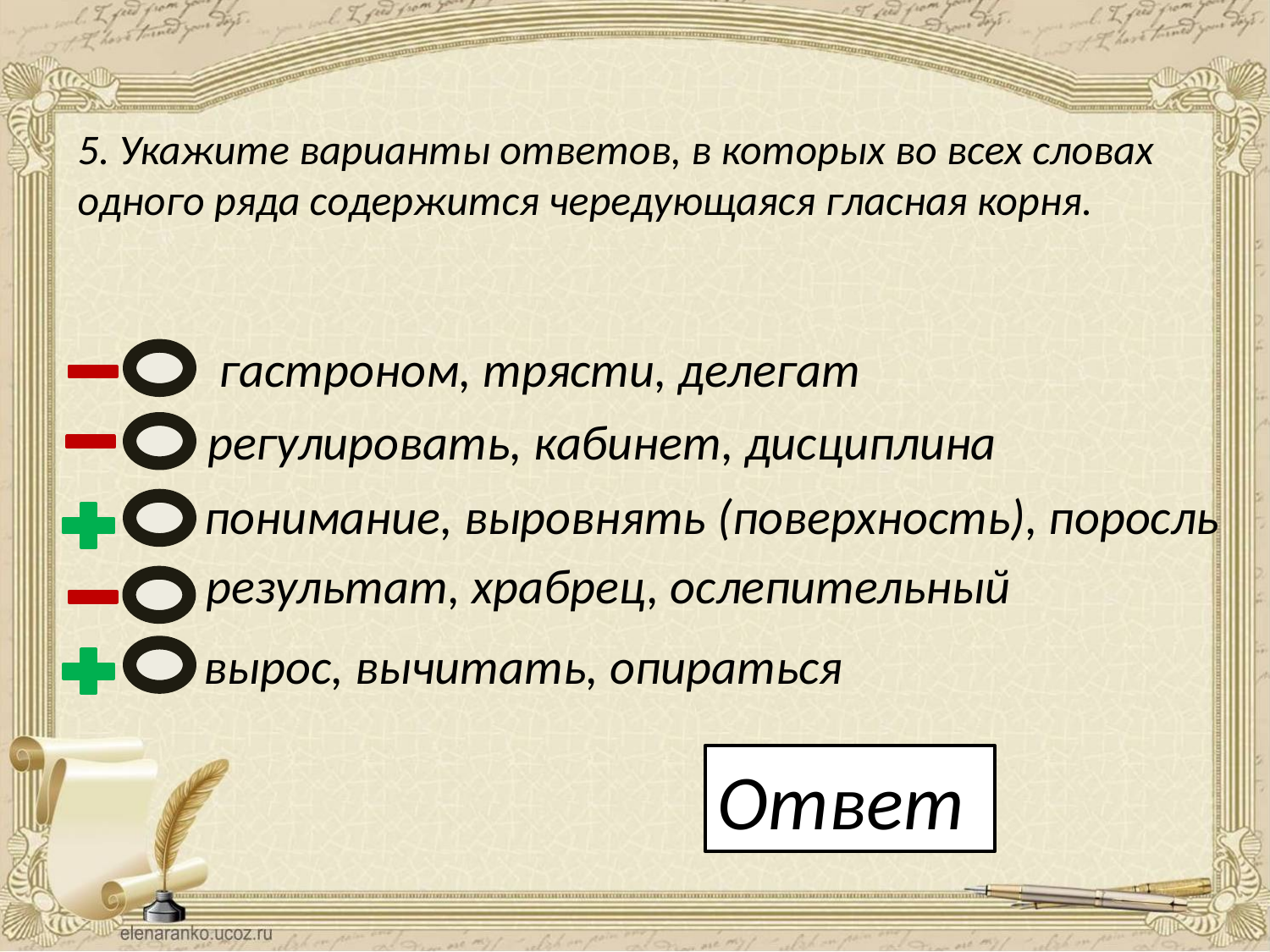

5. Укажите варианты ответов, в которых во всех словах одного ряда содержится чередующаяся гласная корня.
 гастроном, трясти, делегат

регулировать, кабинет, дисциплина

понимание, выровнять (поверхность), поросль

результат, храбрец, ослепительный

вырос, вычитать, опираться

Ответ